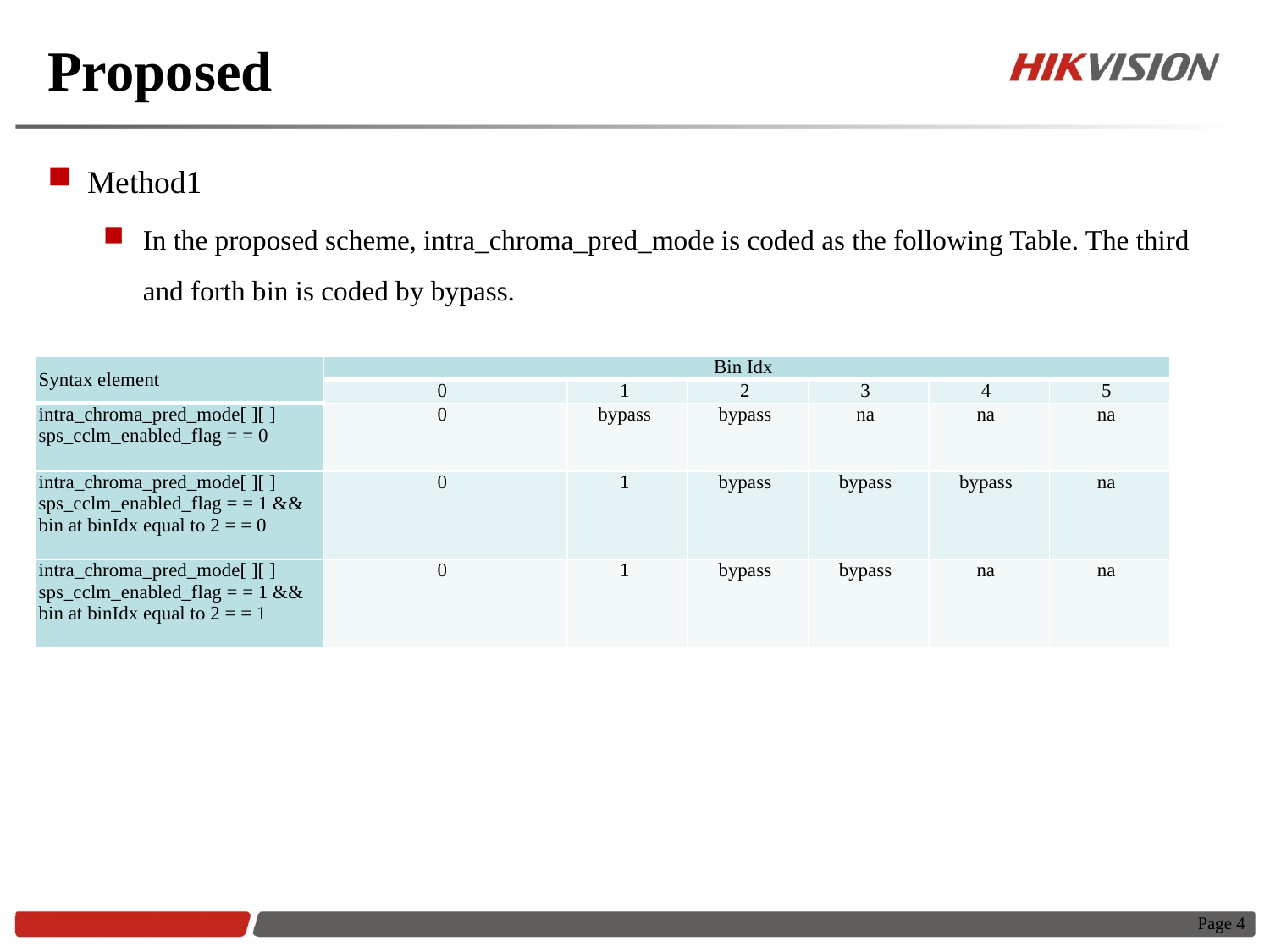

# Proposed
Method1
In the proposed scheme, intra_chroma_pred_mode is coded as the following Table. The third and forth bin is coded by bypass.

| Syntax element | Bin Idx |  |  |  |  |  |
| --- | --- | --- | --- | --- | --- | --- |
|  | 0 | 1 | 2 | 3 | 4 | 5 |
| intra\_chroma\_pred\_mode[ ][ ] sps\_cclm\_enabled\_flag = = 0 | 0 | bypass | bypass | na | na | na |
| intra\_chroma\_pred\_mode[ ][ ] sps\_cclm\_enabled\_flag = = 1 && bin at binIdx equal to 2 = = 0 | 0 | 1 | bypass | bypass | bypass | na |
| intra\_chroma\_pred\_mode[ ][ ] sps\_cclm\_enabled\_flag = = 1 && bin at binIdx equal to 2 = = 1 | 0 | 1 | bypass | bypass | na | na |
Page 4